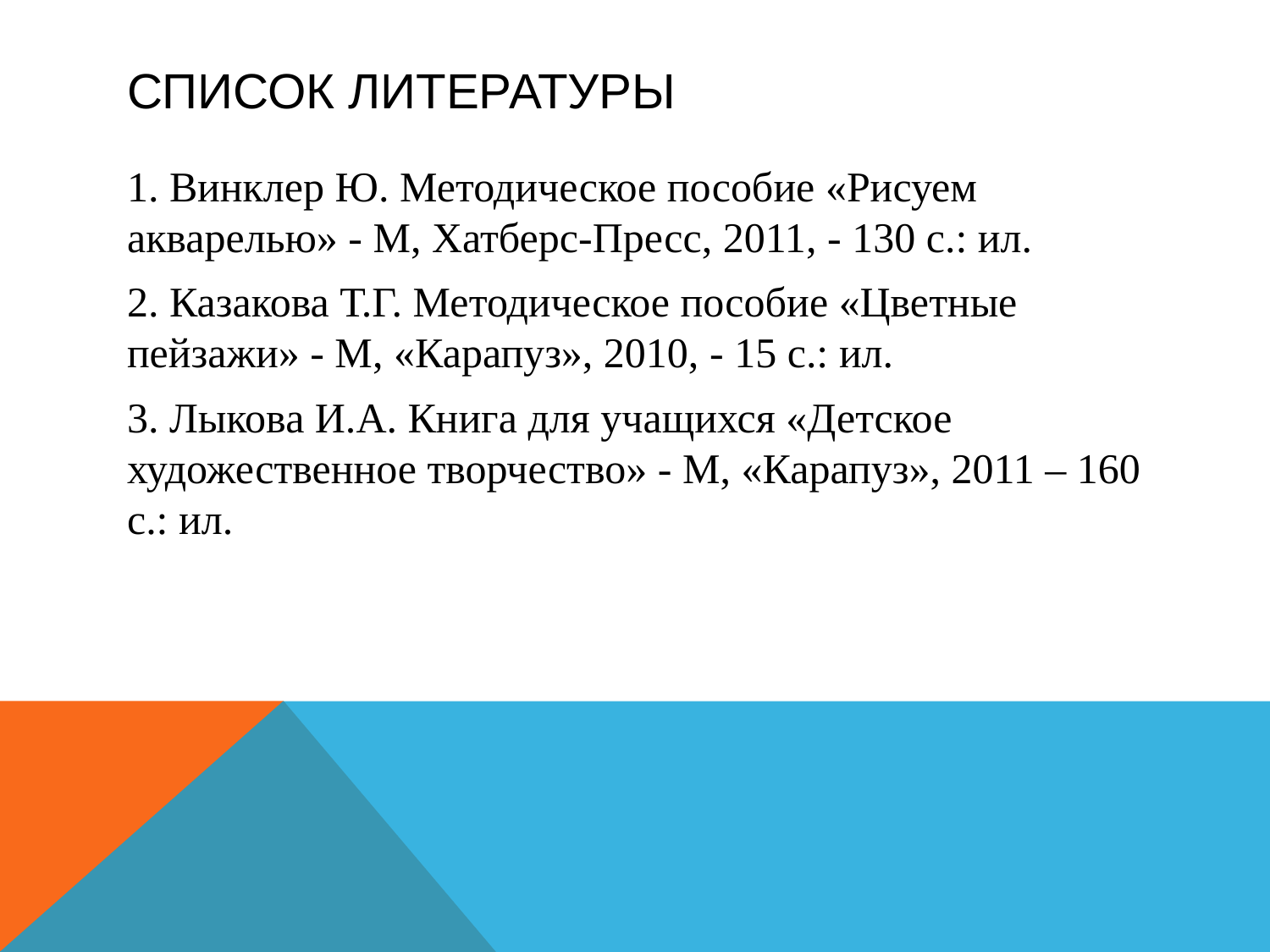

# Список литературы
1. Винклер Ю. Методическое пособие «Рисуем акварелью» - М, Хатберс-Пресс, 2011, - 130 с.: ил.
2. Казакова Т.Г. Методическое пособие «Цветные пейзажи» - М, «Карапуз», 2010, - 15 с.: ил.
3. Лыкова И.А. Книга для учащихся «Детское художественное творчество» - М, «Карапуз», 2011 – 160 с.: ил.